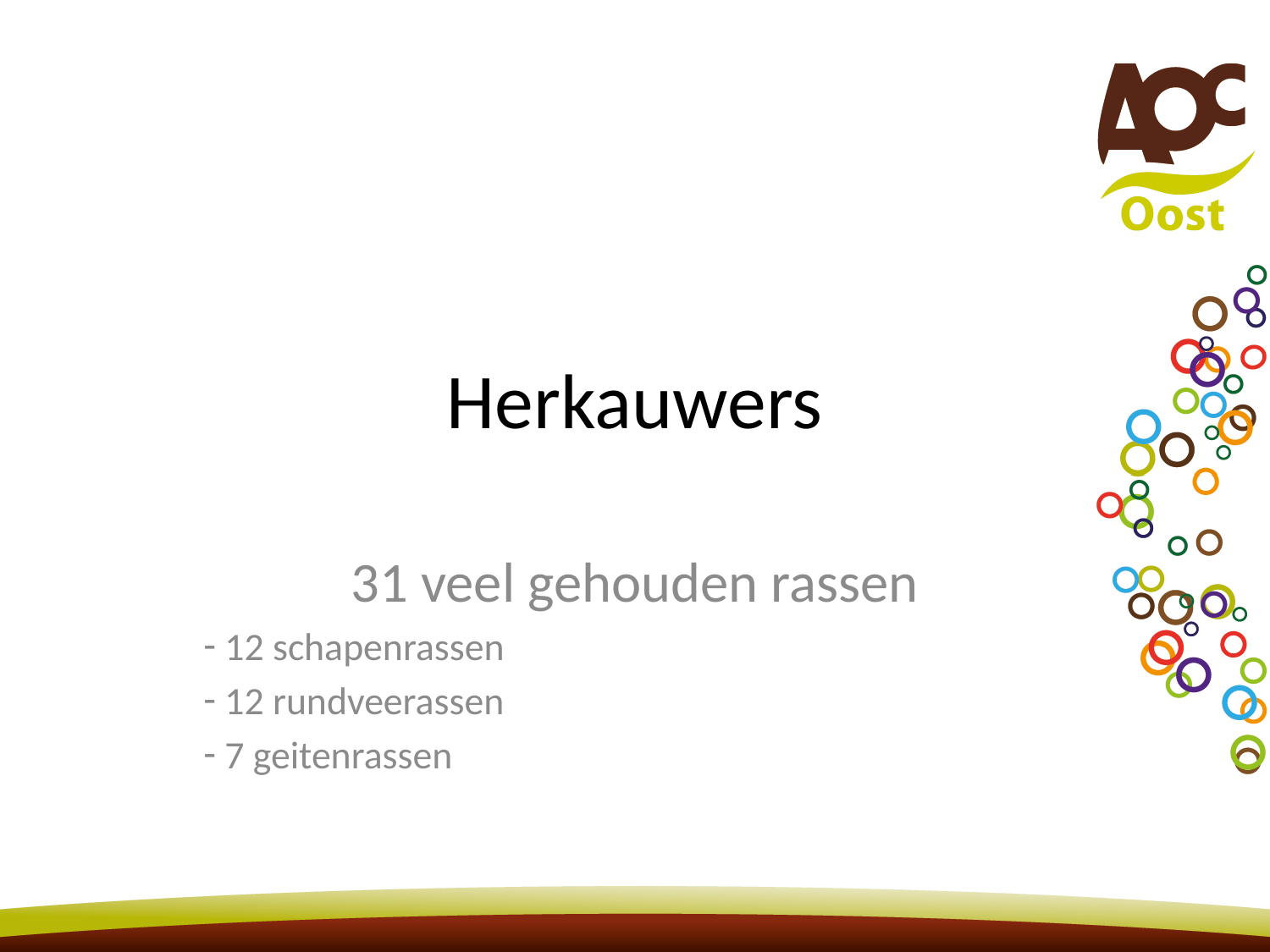

# Herkauwers
31 veel gehouden rassen
 12 schapenrassen
 12 rundveerassen
 7 geitenrassen